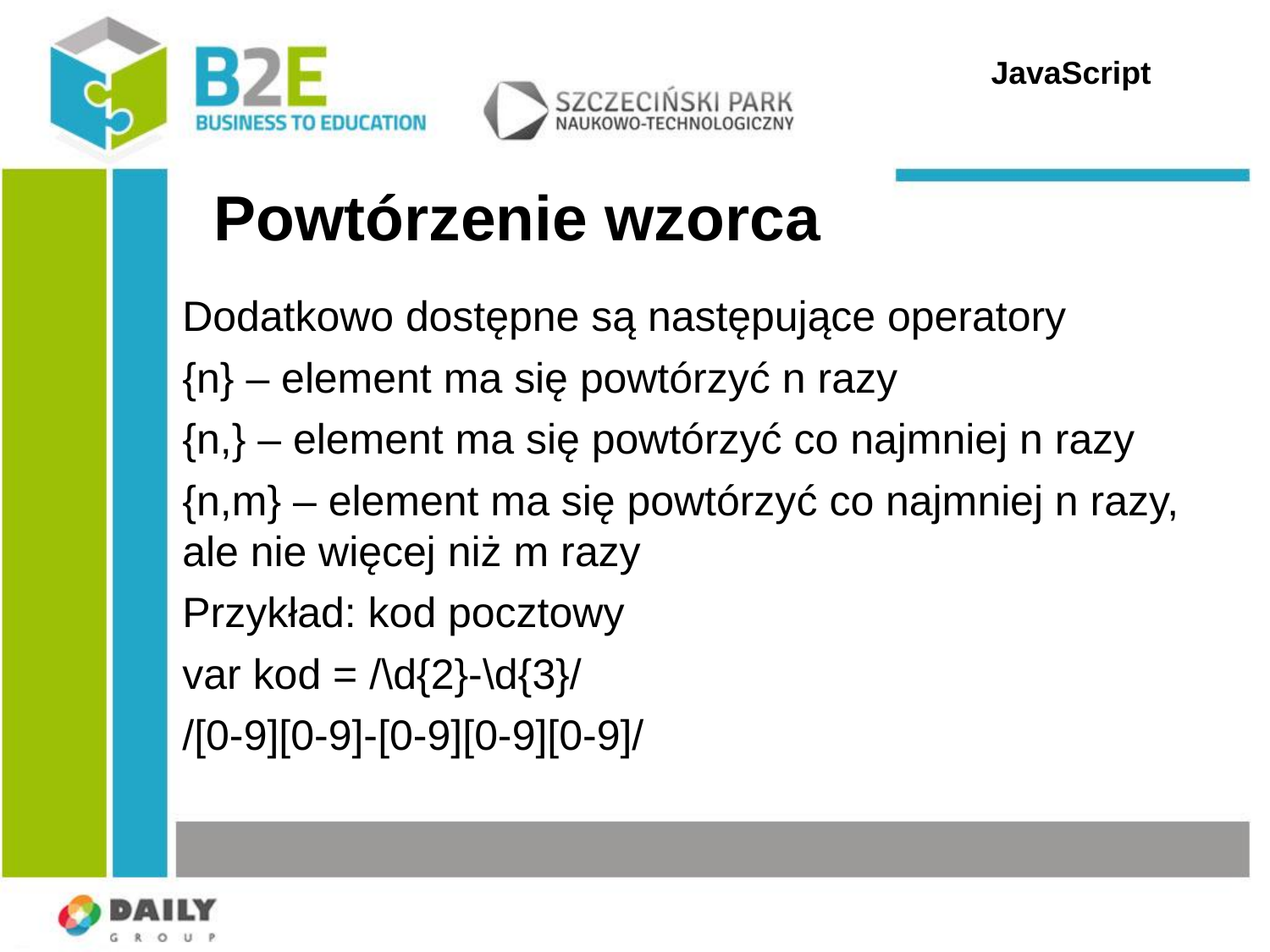

JavaScript
Powtórzenie wzorca
Dodatkowo dostępne są następujące operatory
{n} – element ma się powtórzyć n razy
{n,} – element ma się powtórzyć co najmniej n razy
{n,m} – element ma się powtórzyć co najmniej n razy, ale nie więcej niż m razy
Przykład: kod pocztowy
var kod = /\d{2}-\d{3}/
/[0-9][0-9]-[0-9][0-9][0-9]/